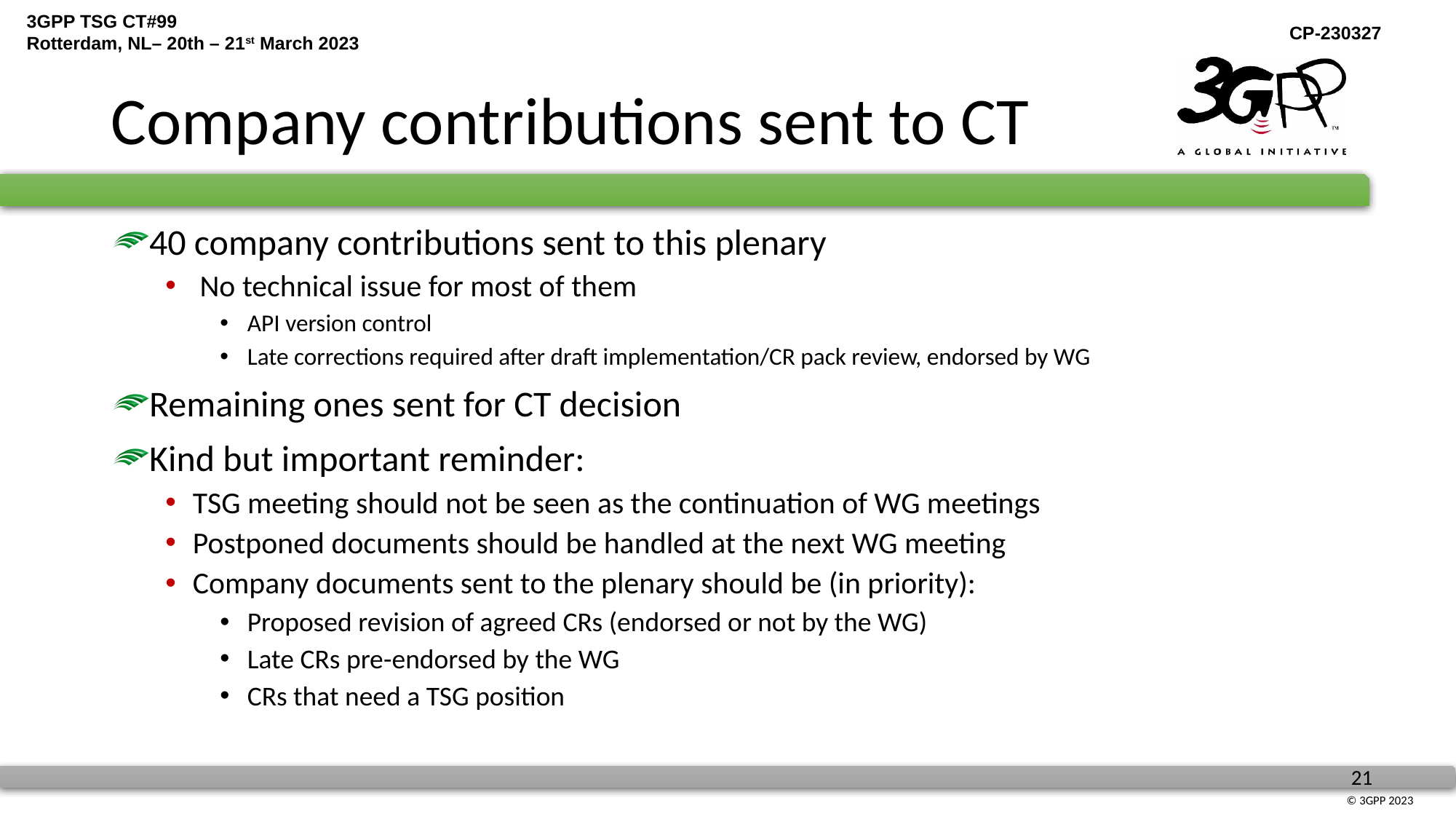

# Company contributions sent to CT
40 company contributions sent to this plenary
 No technical issue for most of them
API version control
Late corrections required after draft implementation/CR pack review, endorsed by WG
Remaining ones sent for CT decision
Kind but important reminder:
TSG meeting should not be seen as the continuation of WG meetings
Postponed documents should be handled at the next WG meeting
Company documents sent to the plenary should be (in priority):
Proposed revision of agreed CRs (endorsed or not by the WG)
Late CRs pre-endorsed by the WG
CRs that need a TSG position